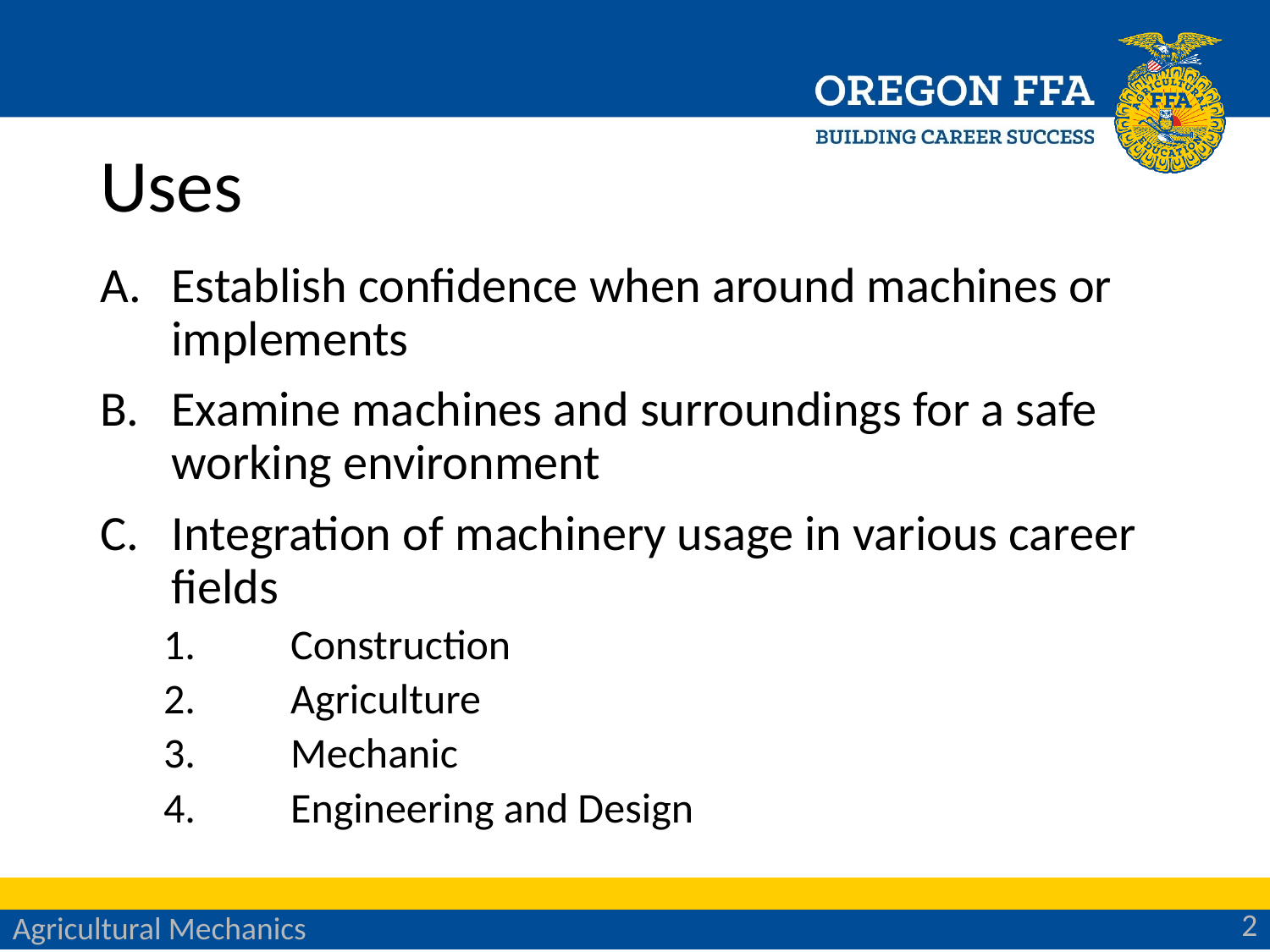

# Uses
Establish confidence when around machines or implements
Examine machines and surroundings for a safe working environment
Integration of machinery usage in various career fields
1.	Construction
2.	Agriculture
3.	Mechanic
4.	Engineering and Design
2
Agricultural Mechanics